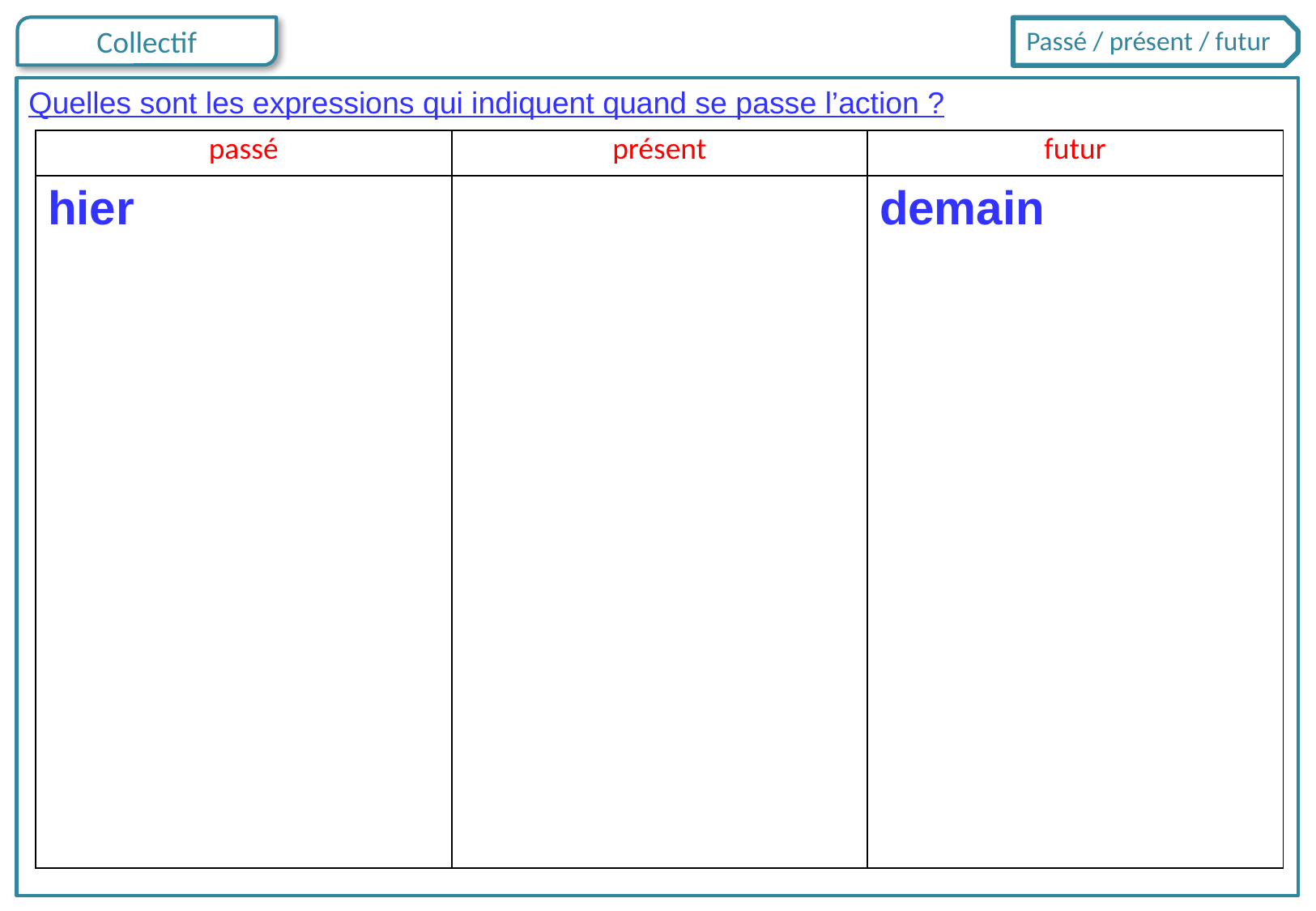

Passé / présent / futur
Quelles sont les expressions qui indiquent quand se passe l’action ?
| passé | présent | futur |
| --- | --- | --- |
| hier |  | demain |